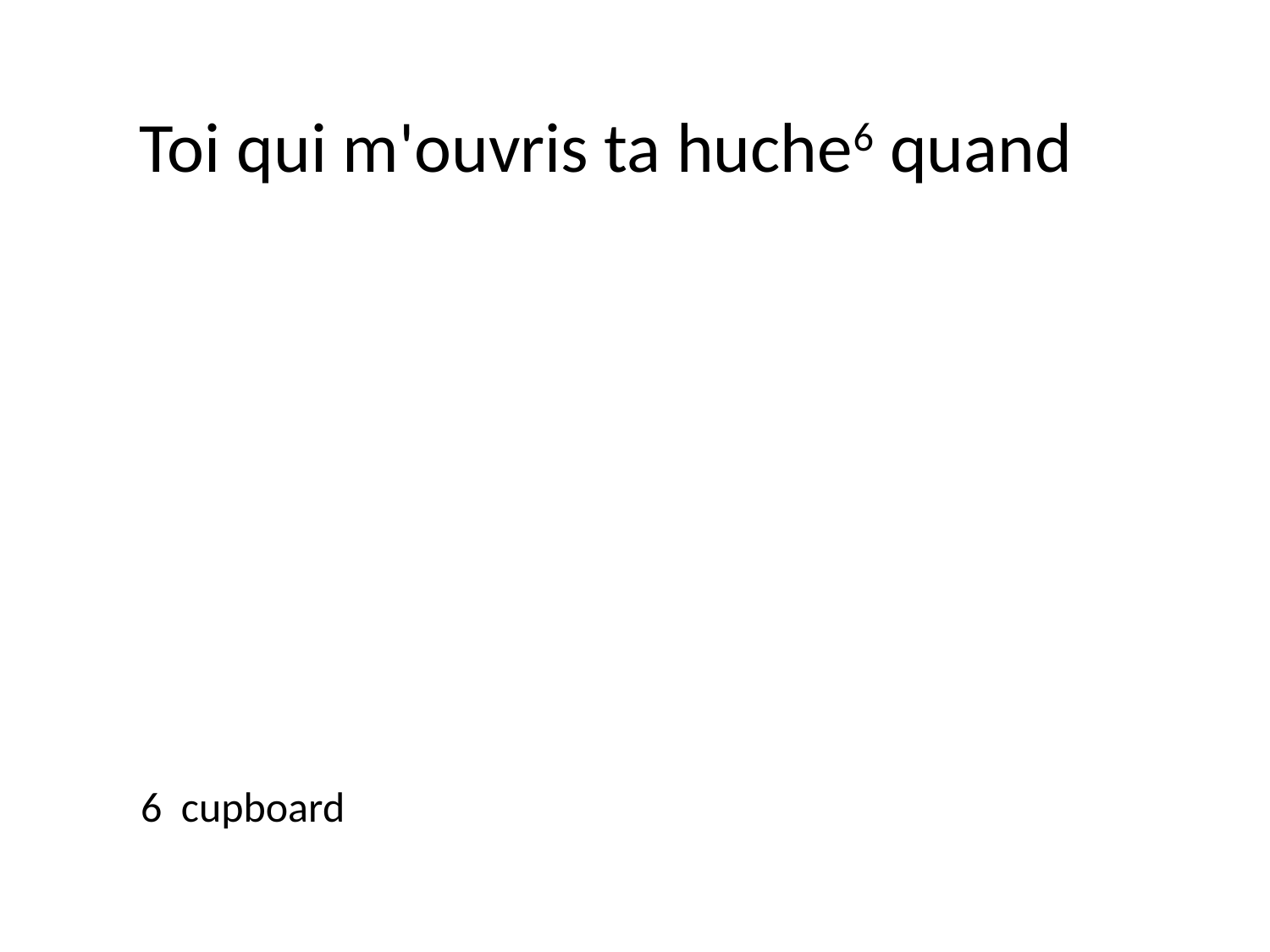

Toi qui m'ouvris ta huche6 quand
6  cupboard